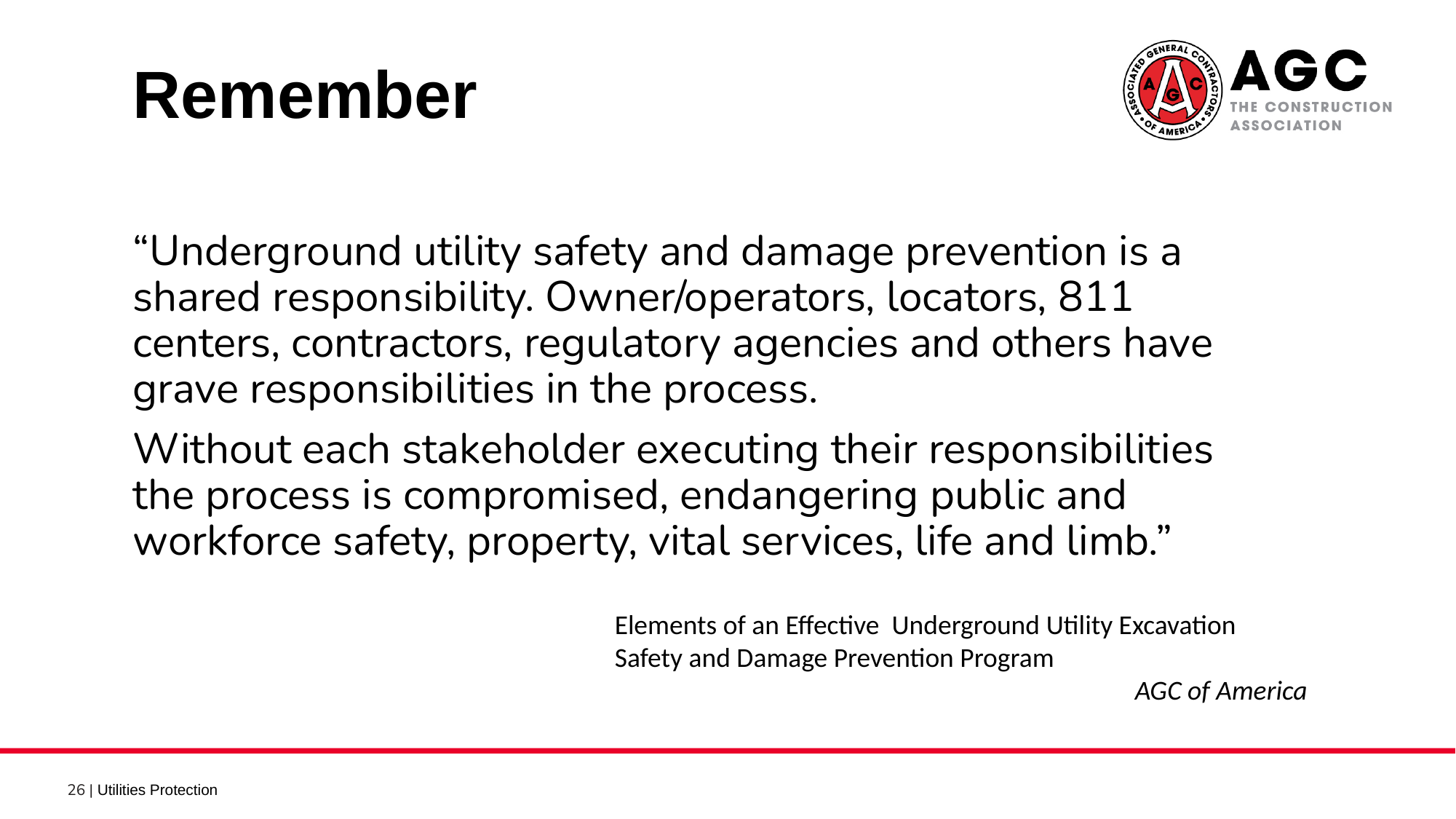

Remember
“Underground utility safety and damage prevention is a shared responsibility. Owner/operators, locators, 811 centers, contractors, regulatory agencies and others have grave responsibilities in the process.
Without each stakeholder executing their responsibilities the process is compromised, endangering public and workforce safety, property, vital services, life and limb.”
Elements of an Effective  Underground Utility Excavation Safety and Damage Prevention Program
AGC of America
Utilities Protection